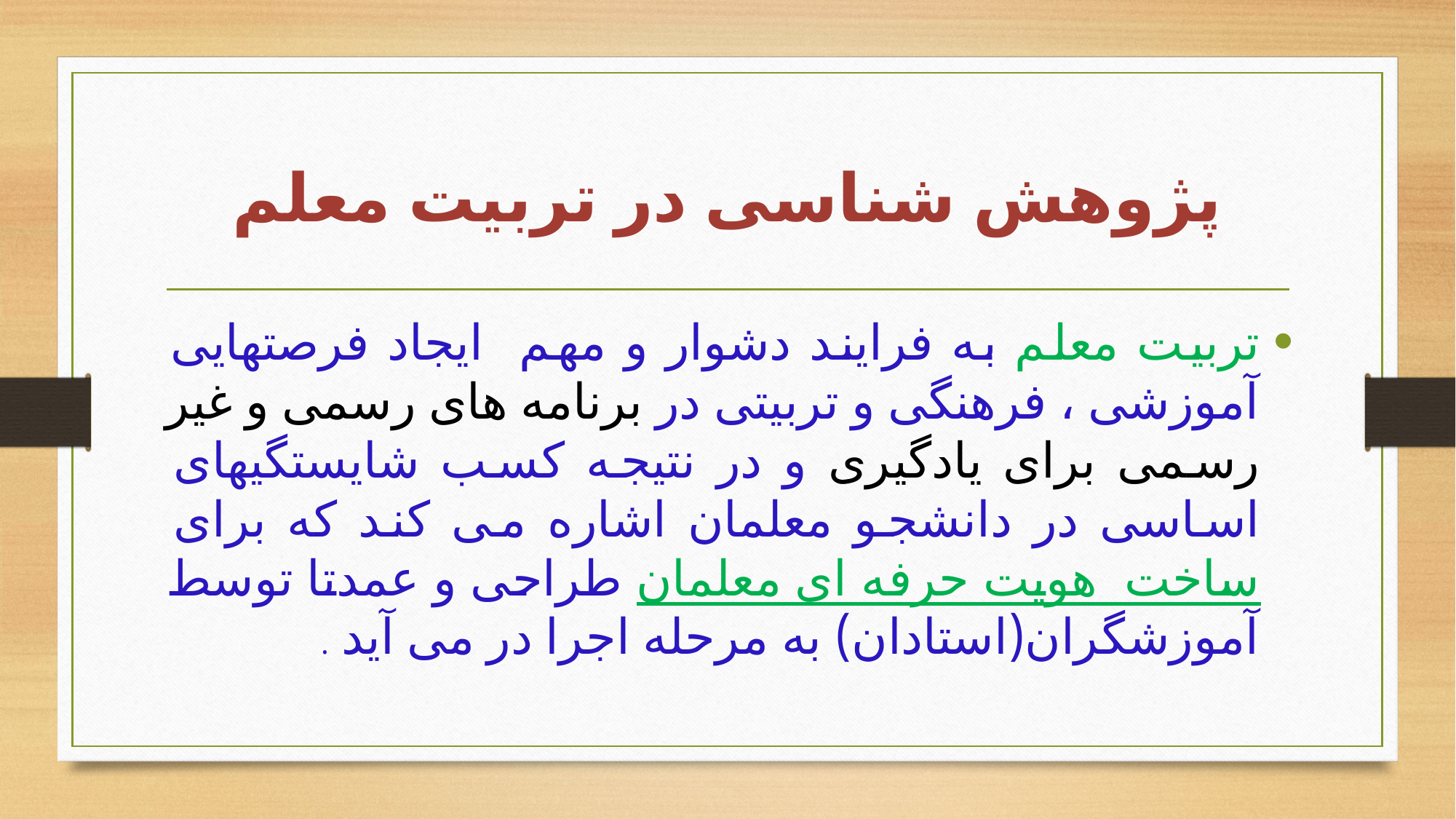

# پژوهش شناسی در تربیت معلم
تربیت معلم به فرایند دشوار و مهم  ایجاد فرصتهایی آموزشی ، فرهنگی و تربیتی در برنامه های رسمی و غیر رسمی برای یادگیری و در نتیجه کسب شایستگیهای اساسی در دانشجو معلمان اشاره می کند که برای ساخت  هویت حرفه ای معلمان طراحی و عمدتا توسط آموزشگران(استادان) به مرحله اجرا در می آید .